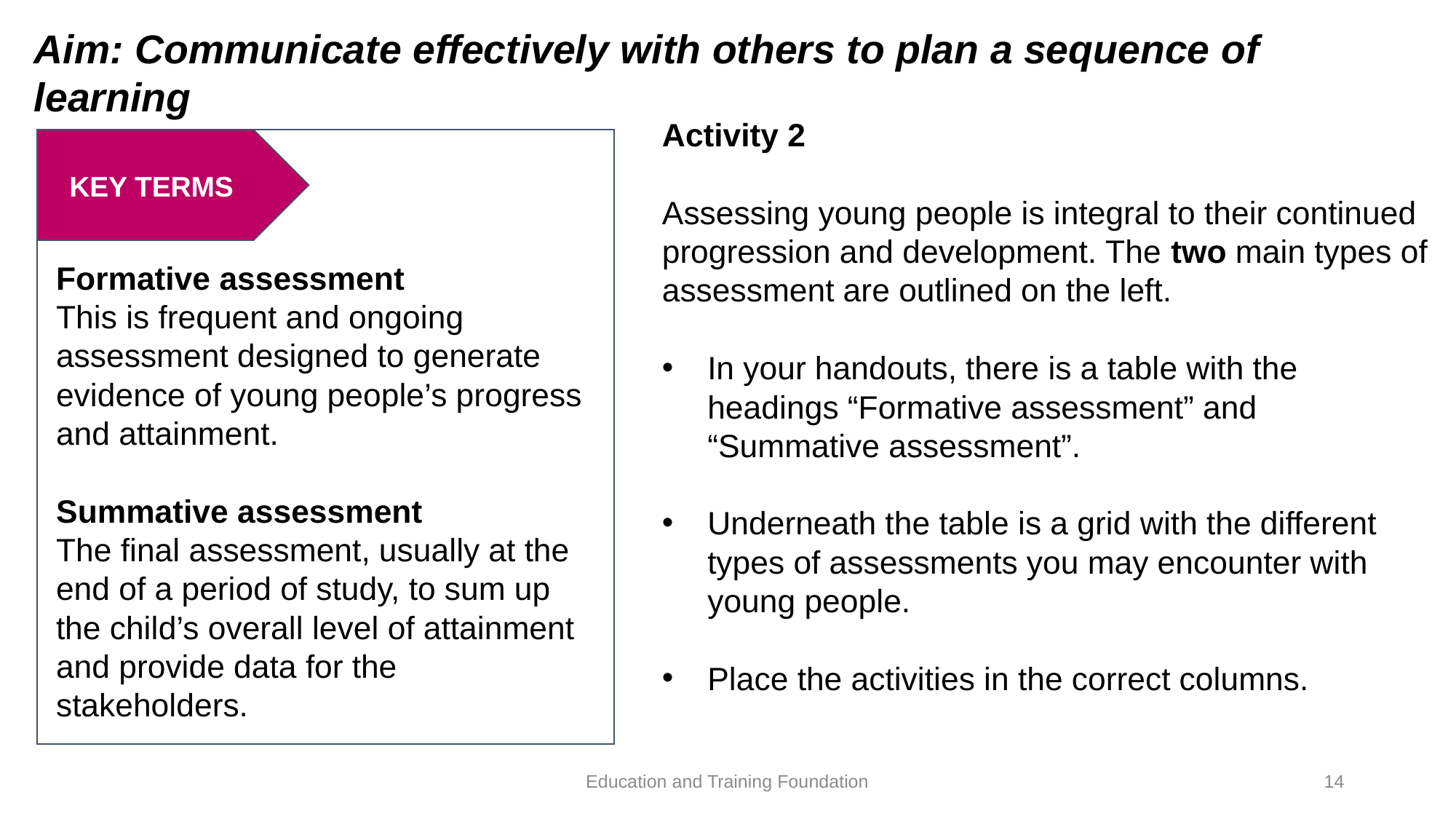

Aim: Communicate effectively with others to plan a sequence of learning

Activity 2

Assessing young people is integral to their continued progression and development. The two main types of assessment are outlined on the left.

In your handouts, there is a table with the headings “Formative assessment” and “Summative assessment”.

Underneath the table is a grid with the different types of assessments you may encounter with young people.

Place the activities in the correct columns.

KEY TERMS
Formative assessment
This is frequent and ongoing assessment designed to generate evidence of young people’s progress and attainment.

Summative assessment
The final assessment, usually at the end of a period of study, to sum up the child’s overall level of attainment and provide data for the stakeholders.
Education and Training Foundation
14